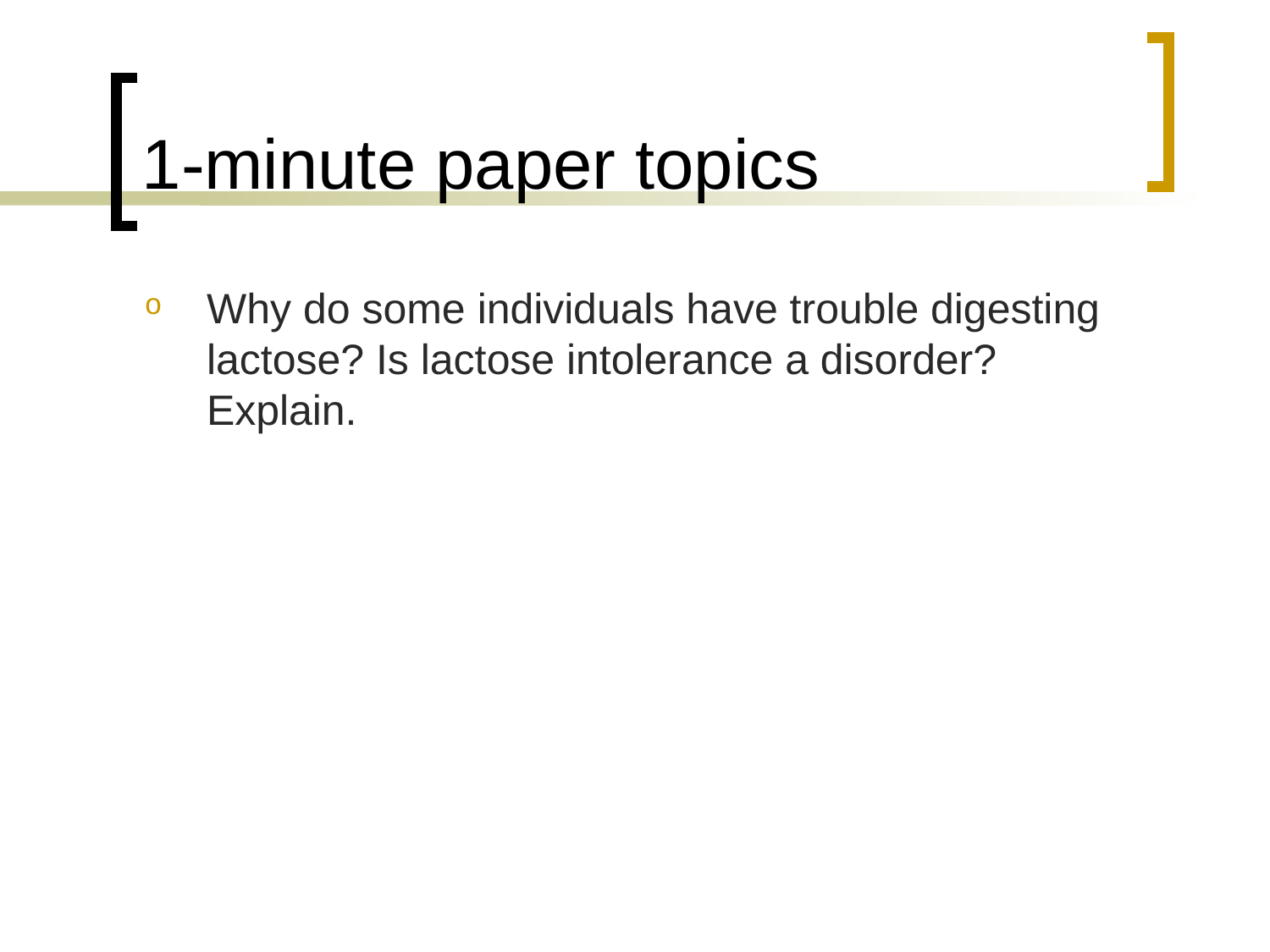

# 1-minute paper topics
Why do some individuals have trouble digesting lactose? Is lactose intolerance a disorder? Explain.